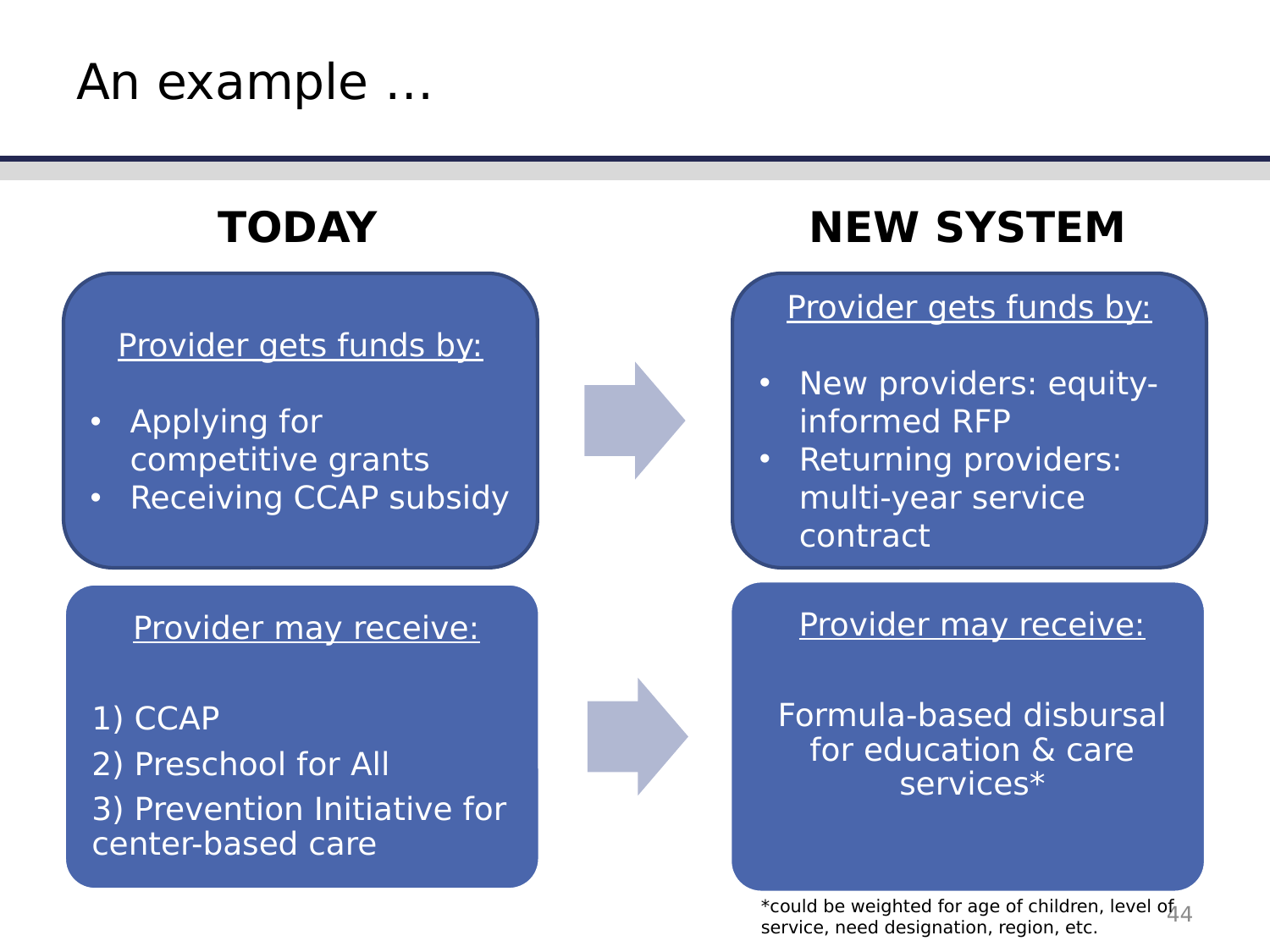

# An example …
NEW SYSTEM
TODAY
Provider gets funds by:

Applying for competitive grants
Receiving CCAP subsidy
Provider gets funds by:

New providers: equity-informed RFP
Returning providers: multi-year service contract

Provider may receive:

1) CCAP
2) Preschool for All
3) Prevention Initiative for center-based care

Provider may receive:

Formula-based disbursal for education & care services*
*could be weighted for age of children, level of service, need designation, region, etc.
44